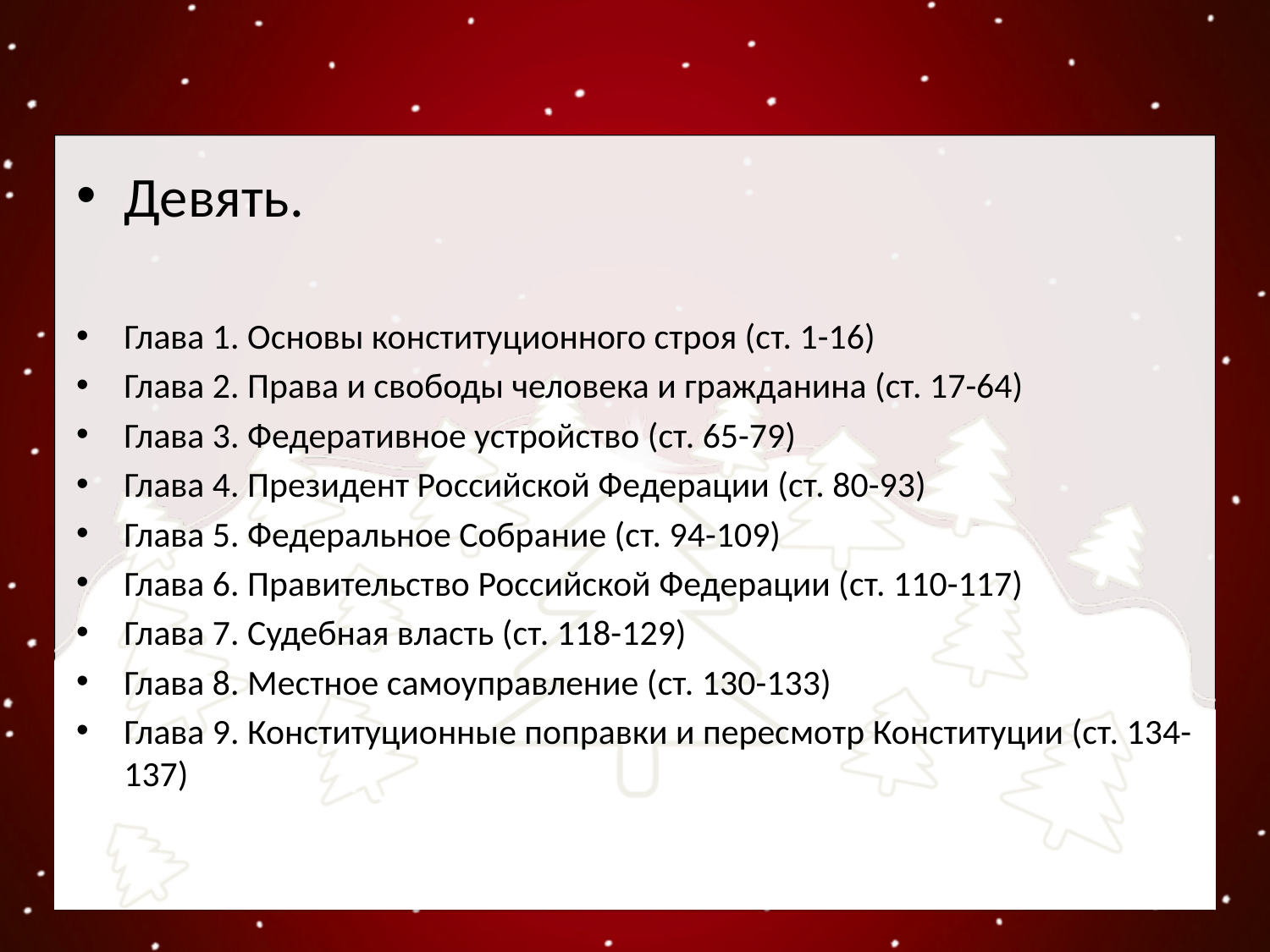

Девять.

Глава 1. Основы конституционного строя (ст. 1-16)
Глава 2. Права и свободы человека и гражданина (ст. 17-64)
Глава 3. Федеративное устройство (ст. 65-79)
Глава 4. Президент Российской Федерации (ст. 80-93)
Глава 5. Федеральное Собрание (ст. 94-109)
Глава 6. Правительство Российской Федерации (ст. 110-117)
Глава 7. Судебная власть (ст. 118-129)
Глава 8. Местное самоуправление (ст. 130-133)
Глава 9. Конституционные поправки и пересмотр Конституции (ст. 134-137)